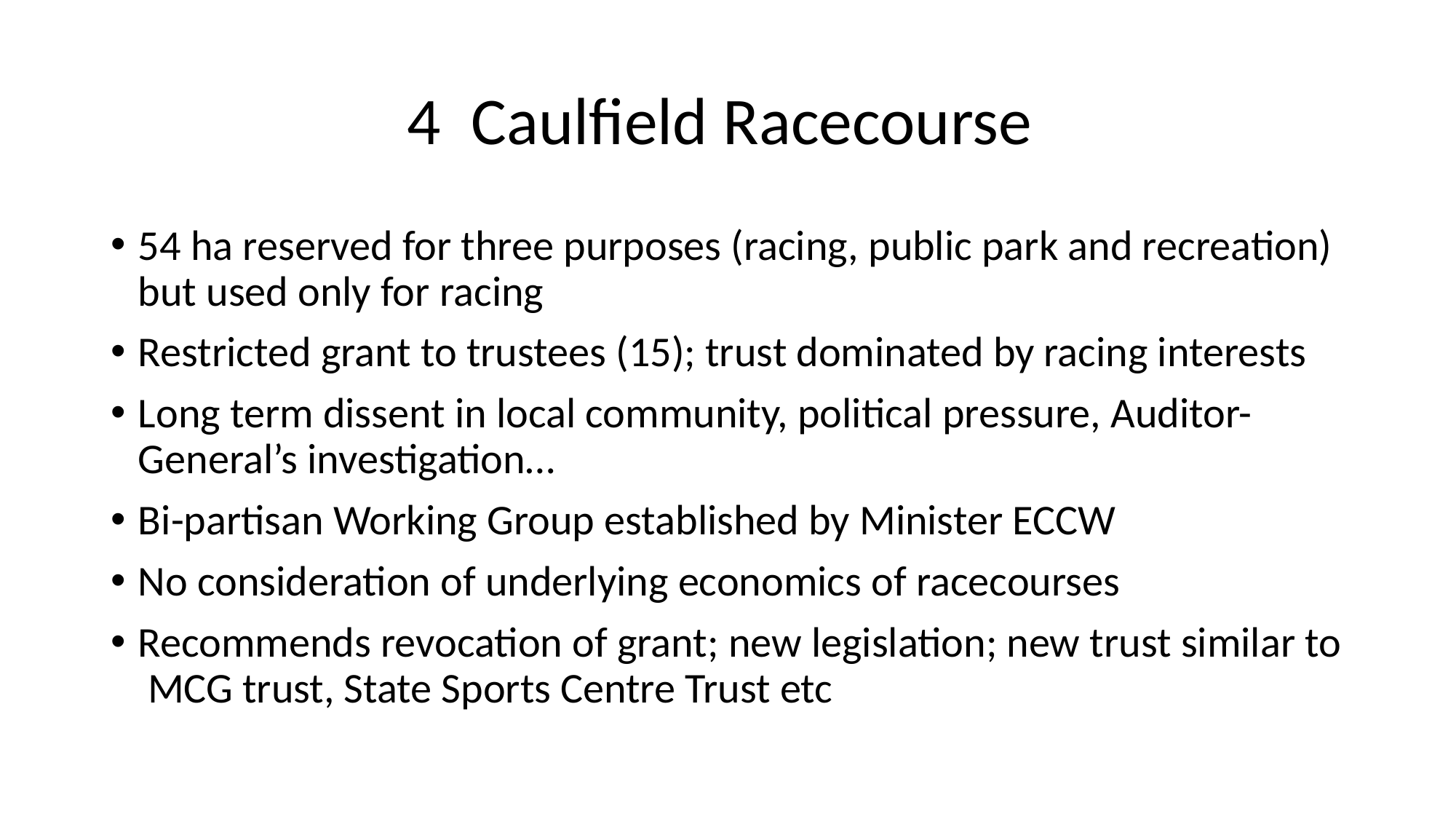

# 4  Caulfield Racecourse
54 ha reserved for three purposes (racing, public park and recreation) but used only for racing
Restricted grant to trustees (15); trust dominated by racing interests
Long term dissent in local community, political pressure, Auditor-General’s investigation…
Bi-partisan Working Group established by Minister ECCW
No consideration of underlying economics of racecourses
Recommends revocation of grant; new legislation; new trust similar to  MCG trust, State Sports Centre Trust etc